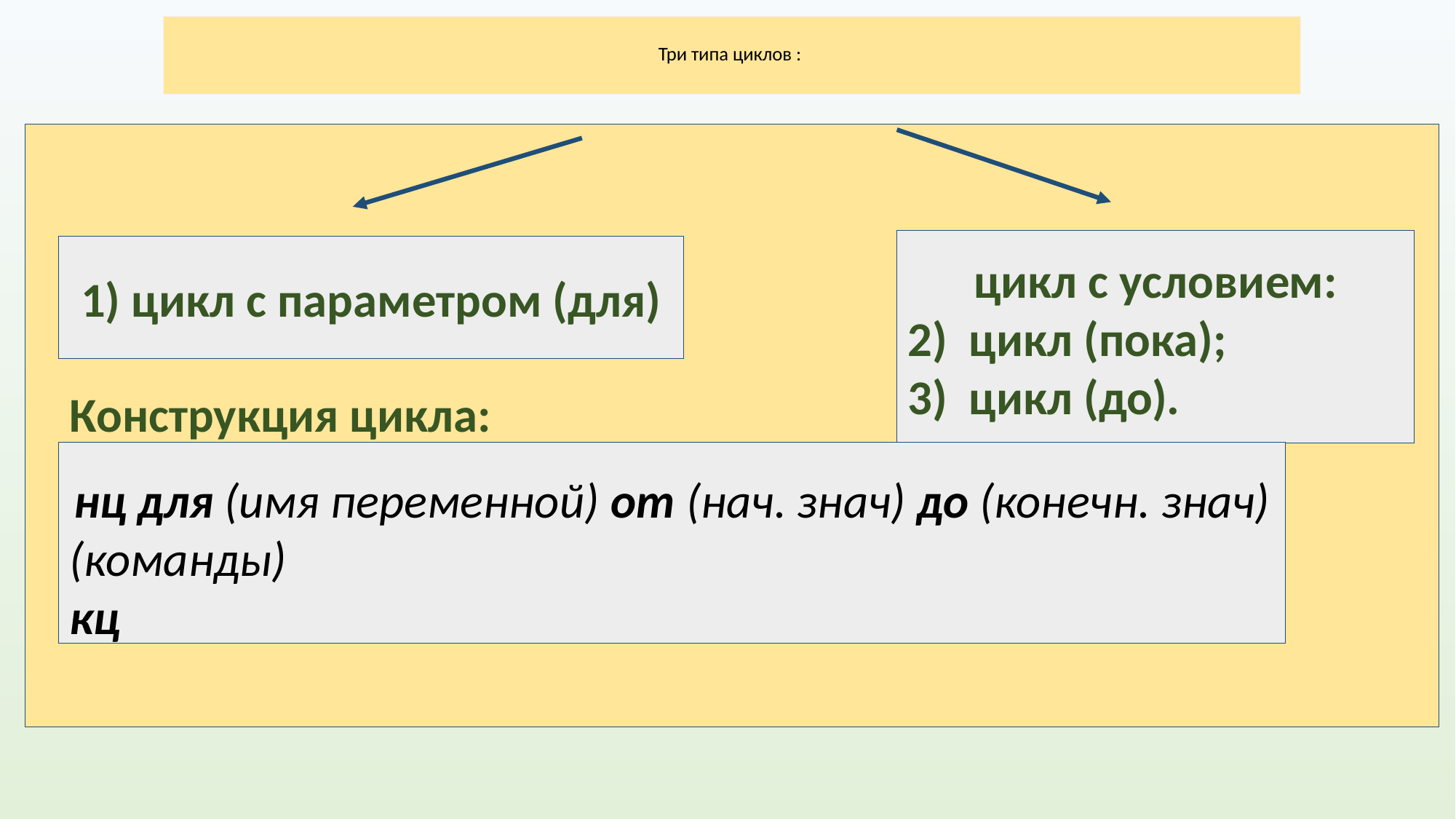

# Три типа циклов :

цикл с условием:
цикл (пока);
цикл (до).

1) цикл с параметром (для)
Конструкция цикла:

нц для (имя переменной) от (нач. знач) до (конечн. знач)
(команды)
кц